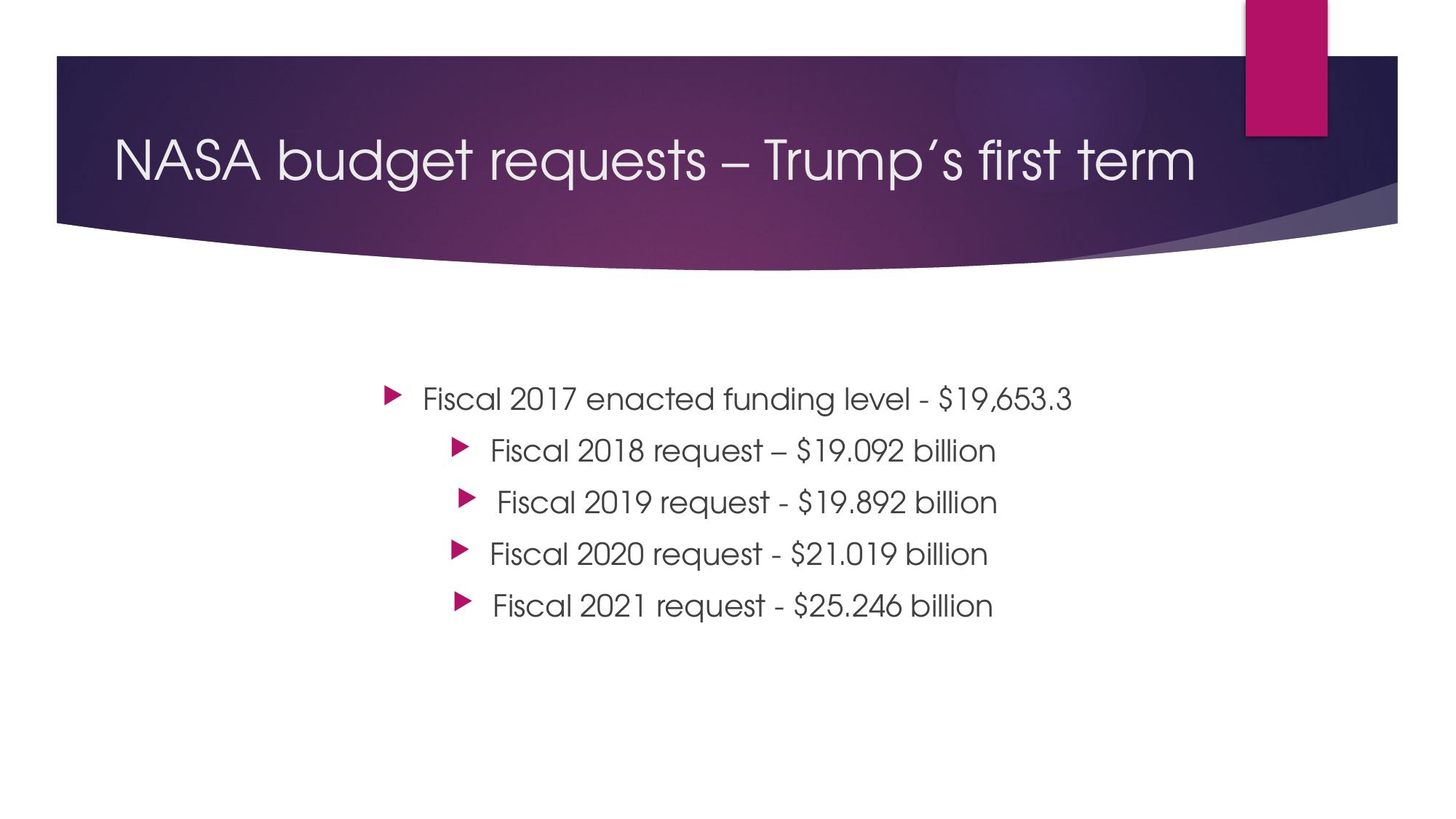

# NASA budget requests – Trump’s first term
Fiscal 2017 enacted funding level - $19,653.3
Fiscal 2018 request – $19.092 billion
Fiscal 2019 request - $19.892 billion
Fiscal 2020 request - $21.019 billion
Fiscal 2021 request - $25.246 billion